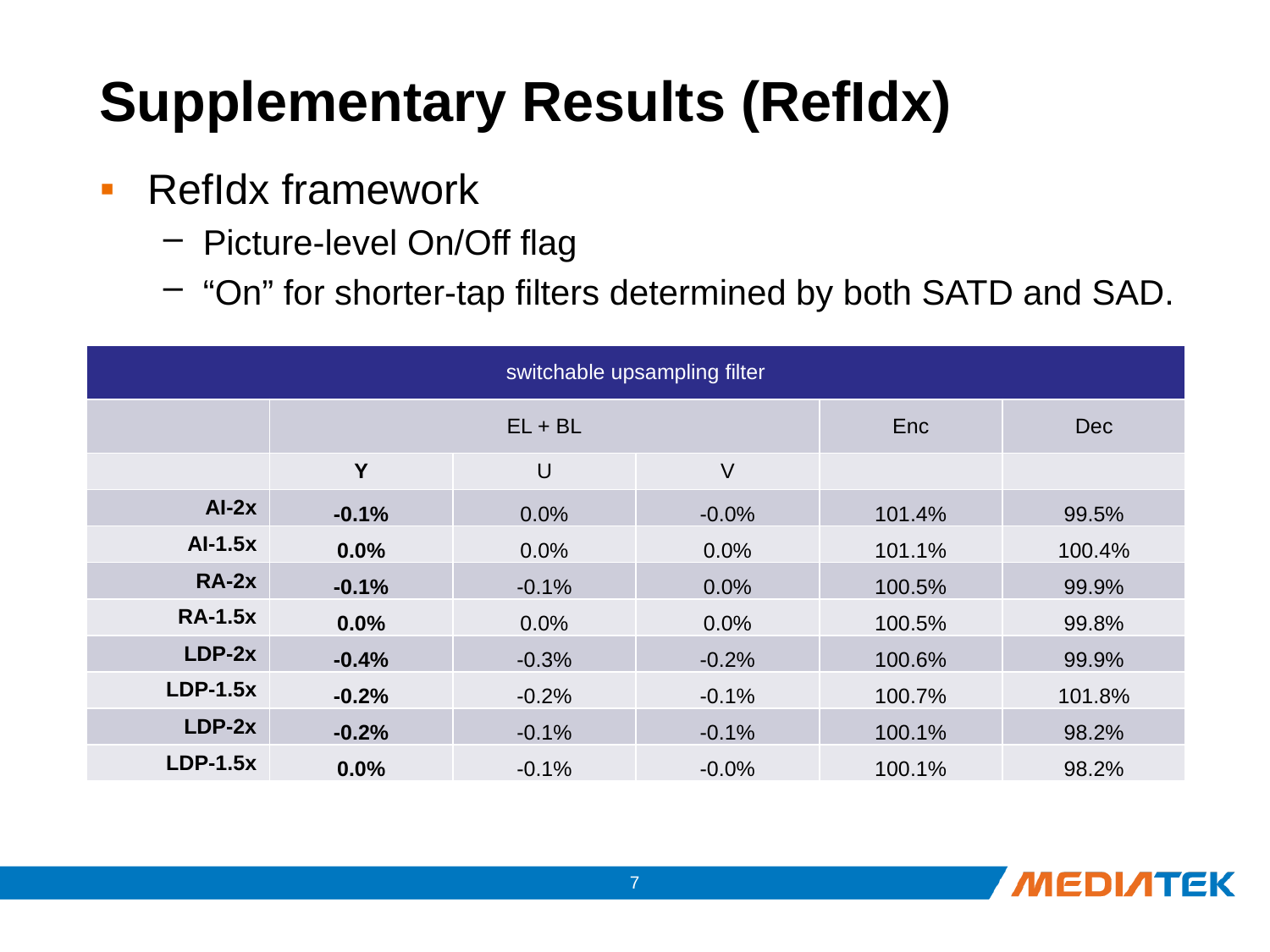

# Supplementary Results (RefIdx)
RefIdx framework
Picture-level On/Off flag
“On” for shorter-tap filters determined by both SATD and SAD.

| switchable upsampling filter |  |  |  |  |  |
| --- | --- | --- | --- | --- | --- |
|  | EL + BL |  |  | Enc | Dec |
|  | Y | U | V |  |  |
| AI-2x | -0.1% | 0.0% | -0.0% | 101.4% | 99.5% |
| AI-1.5x | 0.0% | 0.0% | 0.0% | 101.1% | 100.4% |
| RA-2x | -0.1% | -0.1% | 0.0% | 100.5% | 99.9% |
| RA-1.5x | 0.0% | 0.0% | 0.0% | 100.5% | 99.8% |
| LDP-2x | -0.4% | -0.3% | -0.2% | 100.6% | 99.9% |
| LDP-1.5x | -0.2% | -0.2% | -0.1% | 100.7% | 101.8% |
| LDP-2x | -0.2% | -0.1% | -0.1% | 100.1% | 98.2% |
| LDP-1.5x | 0.0% | -0.1% | -0.0% | 100.1% | 98.2% |
7